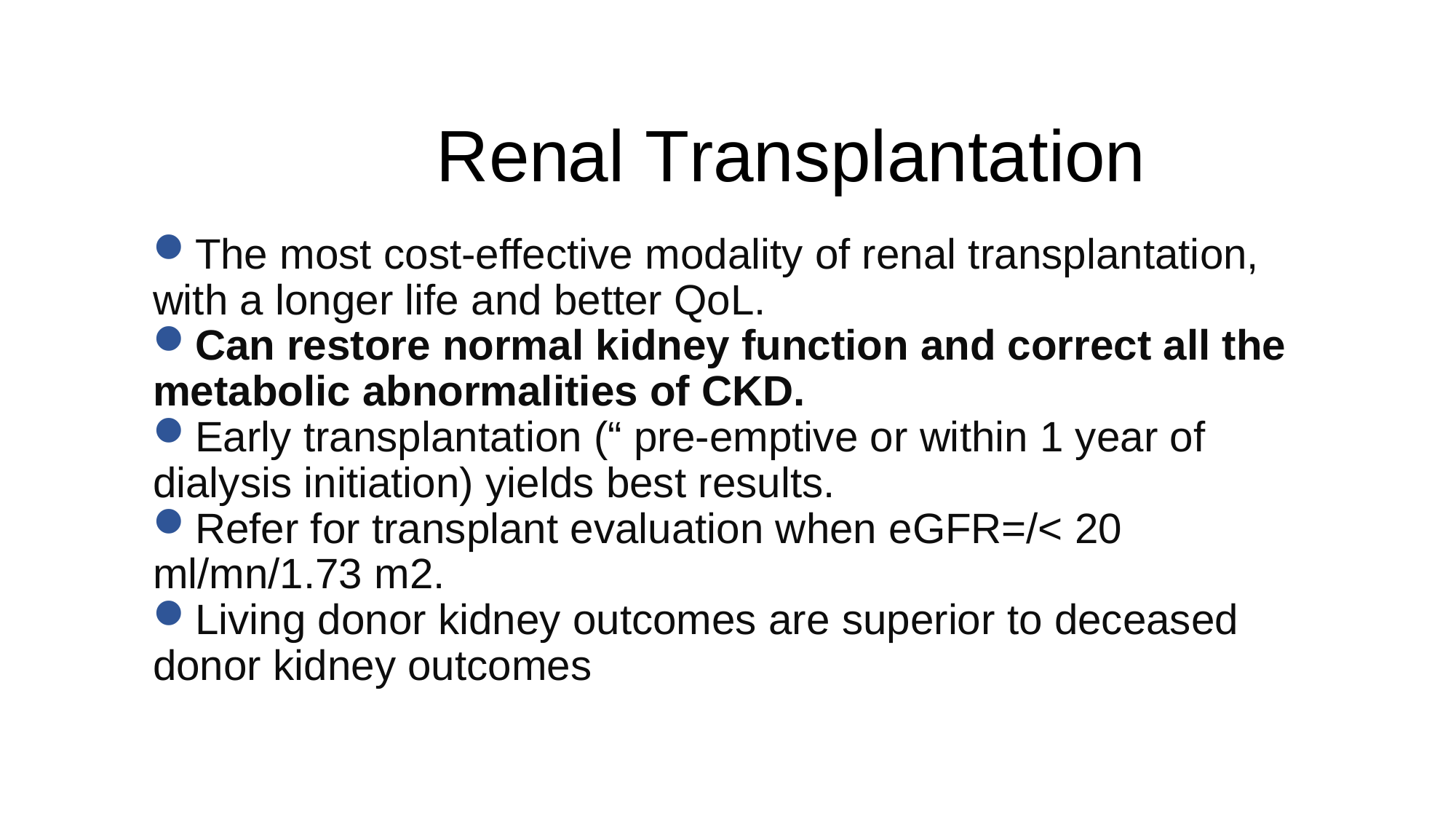

Renal Transplantation
The most cost-effective modality of renal transplantation, with a longer life and better QoL.
Can restore normal kidney function and correct all the metabolic abnormalities of CKD.
Early transplantation (“ pre-emptive or within 1 year of dialysis initiation) yields best results.
Refer for transplant evaluation when eGFR=/< 20 ml/mn/1.73 m2.
Living donor kidney outcomes are superior to deceased donor kidney outcomes